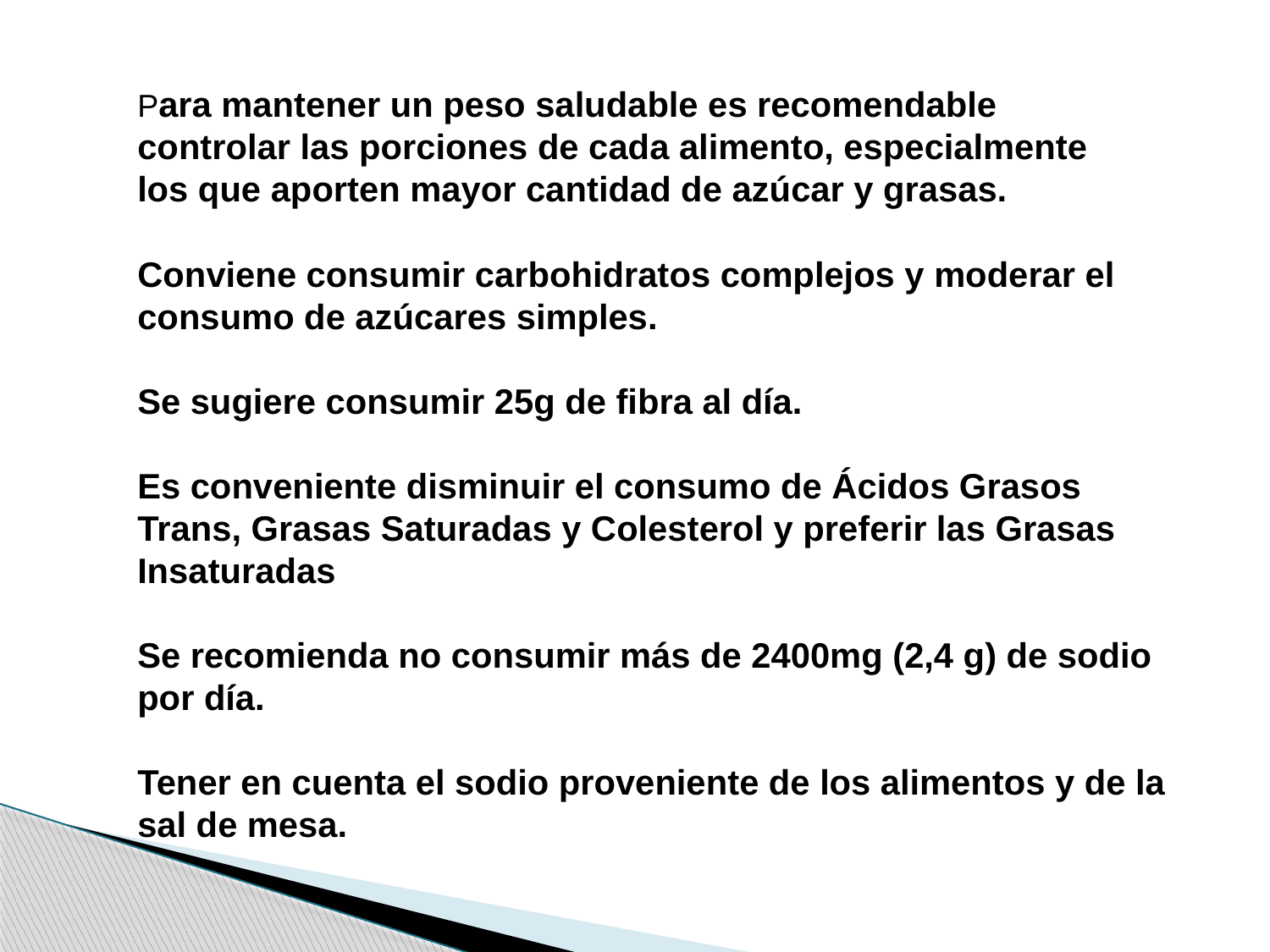

Para mantener un peso saludable es recomendable
controlar las porciones de cada alimento, especialmente
los que aporten mayor cantidad de azúcar y grasas.

Conviene consumir carbohidratos complejos y moderar el consumo de azúcares simples.

Se sugiere consumir 25g de fibra al día.

Es conveniente disminuir el consumo de Ácidos Grasos
Trans, Grasas Saturadas y Colesterol y preferir las Grasas
Insaturadas

Se recomienda no consumir más de 2400mg (2,4 g) de sodio por día.

Tener en cuenta el sodio proveniente de los alimentos y de la sal de mesa.